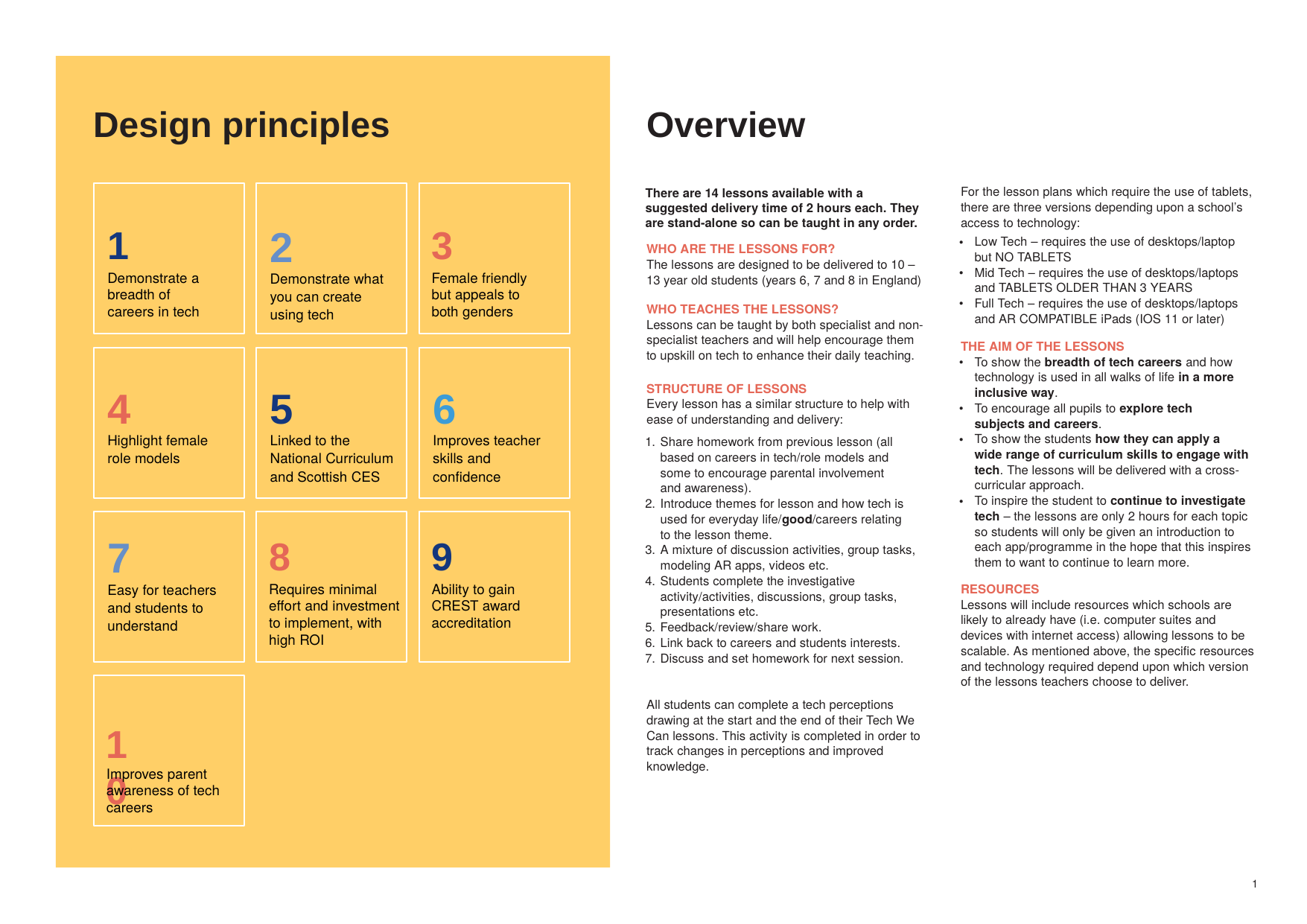

Design principles
Overview

There are 14 lessons available with a suggested delivery time of 2 hours each. They are stand-alone so can be taught in any order.
For the lesson plans which require the use of tablets, there are three versions depending upon a school’s access to technology:
1
2
3
Low Tech – requires the use of desktops/laptop but NO TABLETS
Mid Tech – requires the use of desktops/laptops and TABLETS OLDER THAN 3 YEARS
Full Tech – requires the use of desktops/laptops and AR COMPATIBLE iPads (IOS 11 or later)
WHO ARE THE LESSONS FOR?
The lessons are designed to be delivered to 10 – 13 year old students (years 6, 7 and 8 in England)
Demonstrate a breadth of careers in tech
Demonstrate what you can create using tech
Female friendly but appeals to both genders
WHO TEACHES THE LESSONS?
Lessons can be taught by both specialist and non-specialist teachers and will help encourage them to upskill on tech to enhance their daily teaching.
THE AIM OF THE LESSONS
To show the breadth of tech careers and how technology is used in all walks of life in a more inclusive way.
To encourage all pupils to explore tech subjects and careers.
To show the students how they can apply a wide range of curriculum skills to engage with tech. The lessons will be delivered with a cross-curricular approach.
To inspire the student to continue to investigate tech – the lessons are only 2 hours for each topic so students will only be given an introduction to each app/programme in the hope that this inspires them to want to continue to learn more.

STRUCTURE OF LESSONS
Every lesson has a similar structure to help with ease of understanding and delivery:
4
5
6
Highlight female role models
Linked to the National Curriculum and Scottish CES
Improves teacher skills and confidence
Share homework from previous lesson (all based on careers in tech/role models and some to encourage parental involvement and awareness).
Introduce themes for lesson and how tech is used for everyday life/good/careers relating to the lesson theme.
A mixture of discussion activities, group tasks, modeling AR apps, videos etc.
Students complete the investigative activity/activities, discussions, group tasks, presentations etc.
Feedback/review/share work.
Link back to careers and students interests.
Discuss and set homework for next session.

7
8
9
Easy for teachers and students to understand
Requires minimal effort and investment to implement, with high ROI
Ability to gain CREST award accreditation
RESOURCES
Lessons will include resources which schools are likely to already have (i.e. computer suites and devices with internet access) allowing lessons to be scalable. As mentioned above, the specific resources and technology required depend upon which version of the lessons teachers choose to deliver.

All students can complete a tech perceptions drawing at the start and the end of their Tech We Can lessons. This activity is completed in order to track changes in perceptions and improved knowledge.

10
Improves parent awareness of tech careers
1